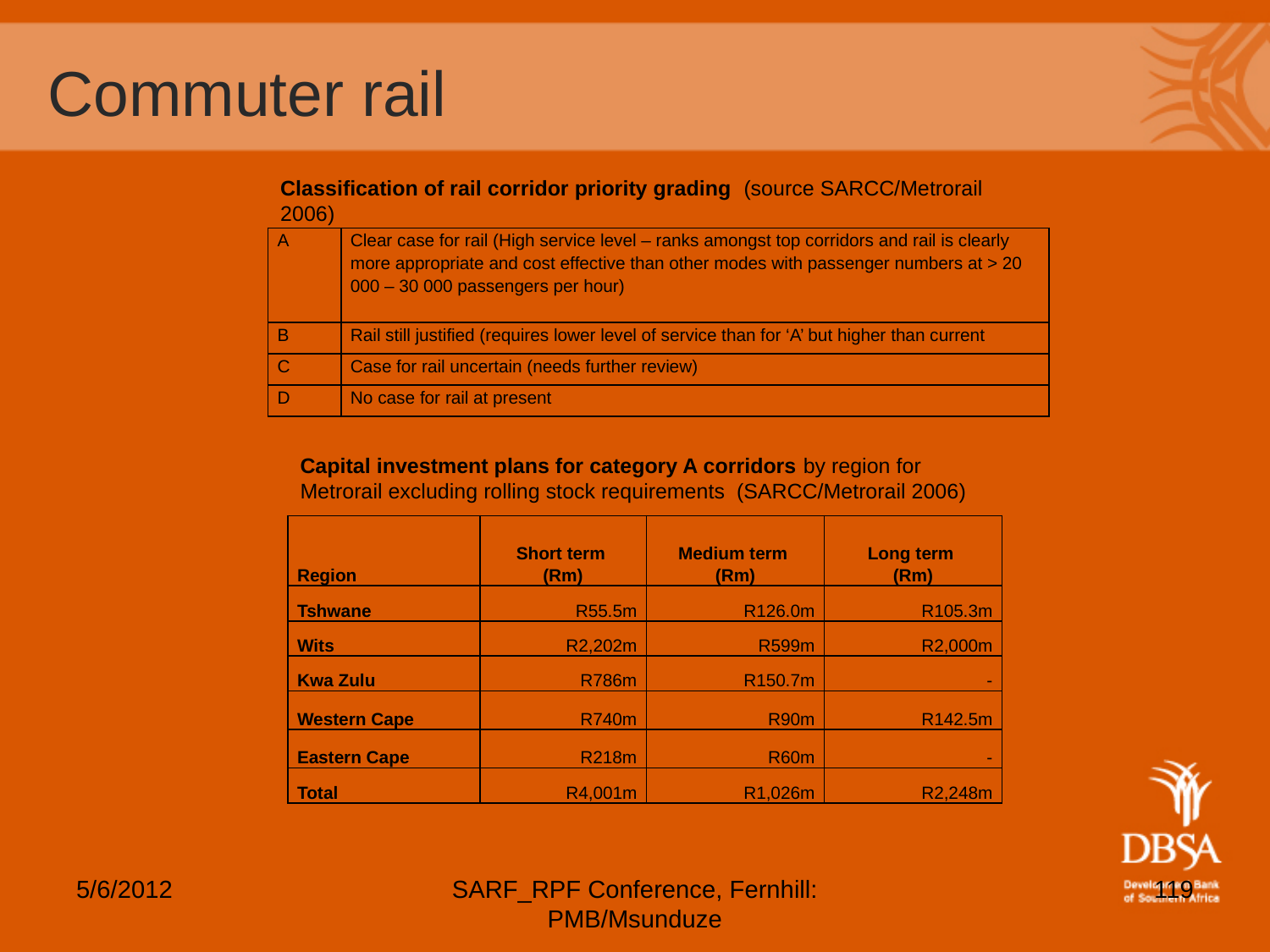

# Commuter rail
Classification of rail corridor priority grading  (source SARCC/Metrorail 2006)
| A | Clear case for rail (High service level – ranks amongst top corridors and rail is clearly more appropriate and cost effective than other modes with passenger numbers at > 20 000 – 30 000 passengers per hour) |
| --- | --- |
| B | Rail still justified (requires lower level of service than for ‘A’ but higher than current |
| C | Case for rail uncertain (needs further review) |
| D | No case for rail at present |
Capital investment plans for category A corridors by region for Metrorail excluding rolling stock requirements  (SARCC/Metrorail 2006)
| Region | Short term (Rm) | Medium term (Rm) | Long term (Rm) |
| --- | --- | --- | --- |
| Tshwane | R55.5m | R126.0m | R105.3m |
| Wits | R2,202m | R599m | R2,000m |
| Kwa Zulu | R786m | R150.7m | - |
| Western Cape | R740m | R90m | R142.5m |
| Eastern Cape | R218m | R60m | - |
| Total | R4,001m | R1,026m | R2,248m |
5/6/2012
SARF_RPF Conference, Fernhill: PMB/Msunduze
119